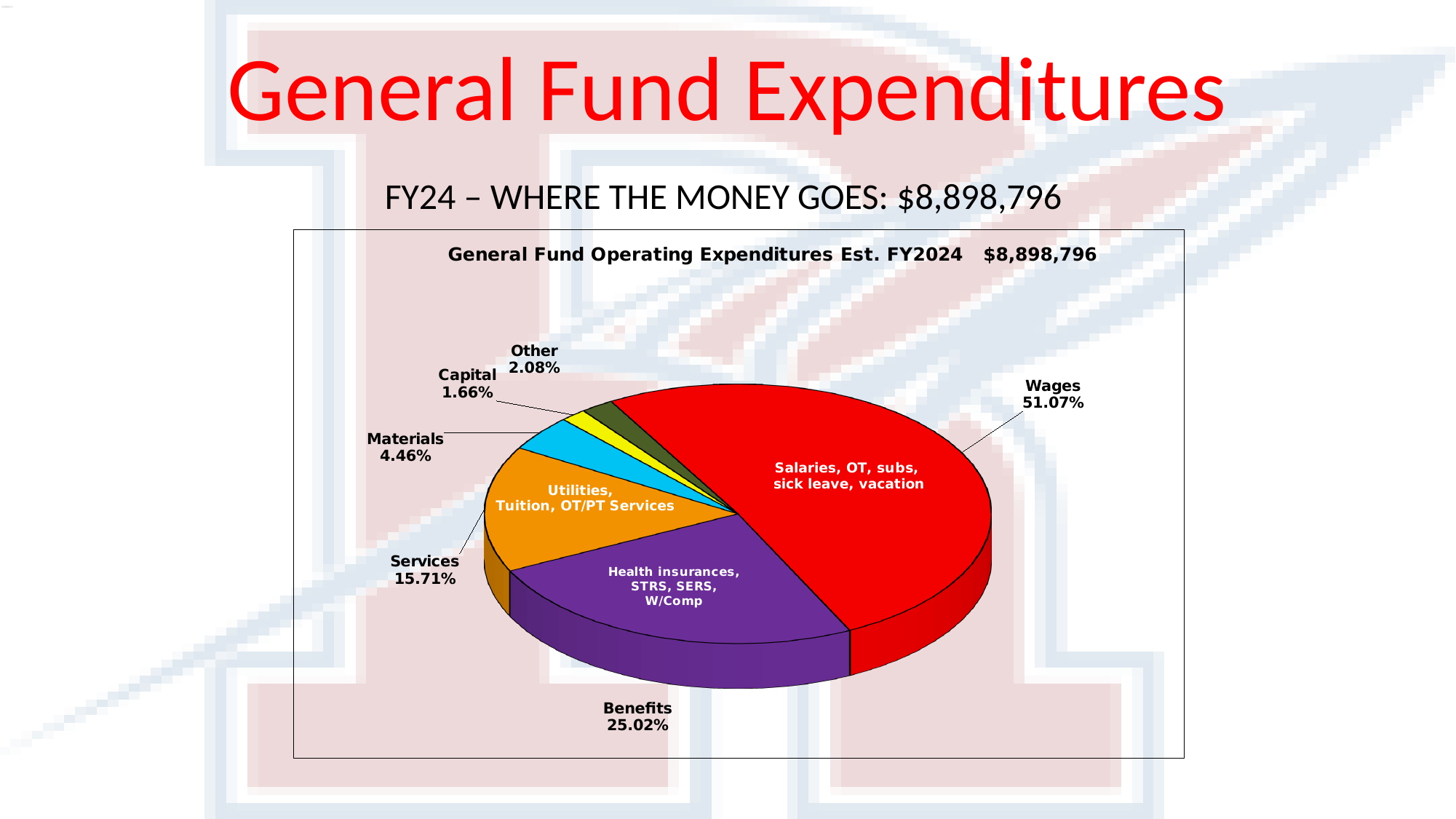

# General Fund Expenditures
FY24 – WHERE THE MONEY GOES: $8,898,796

[unsupported chart]